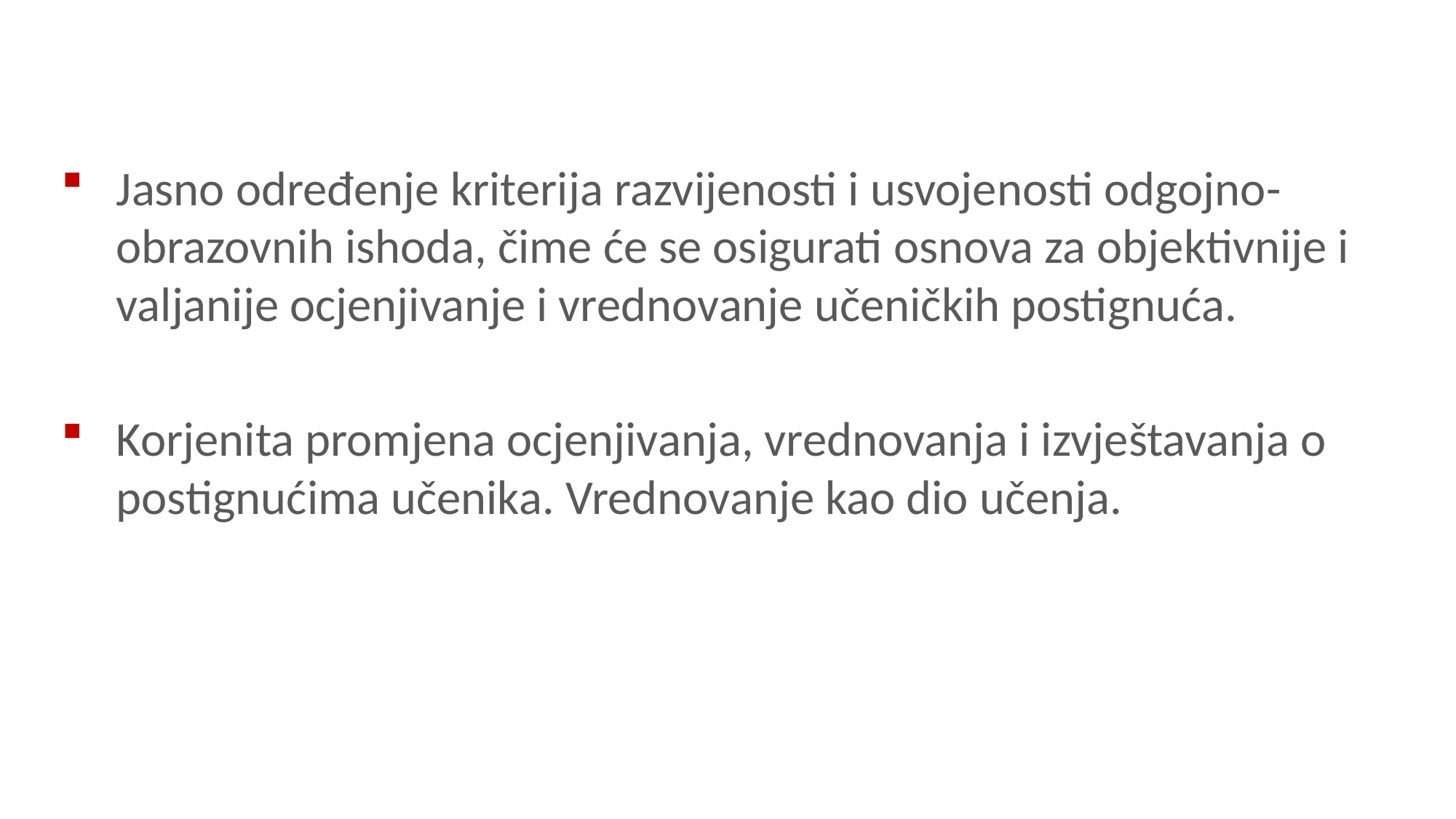

Jasno određenje kriterija razvijenosti i usvojenosti odgojno-obrazovnih ishoda, čime će se osigurati osnova za objektivnije i valjanije ocjenjivanje i vrednovanje učeničkih postignuća.

Korjenita promjena ocjenjivanja, vrednovanja i izvještavanja o postignućima učenika. Vrednovanje kao dio učenja.